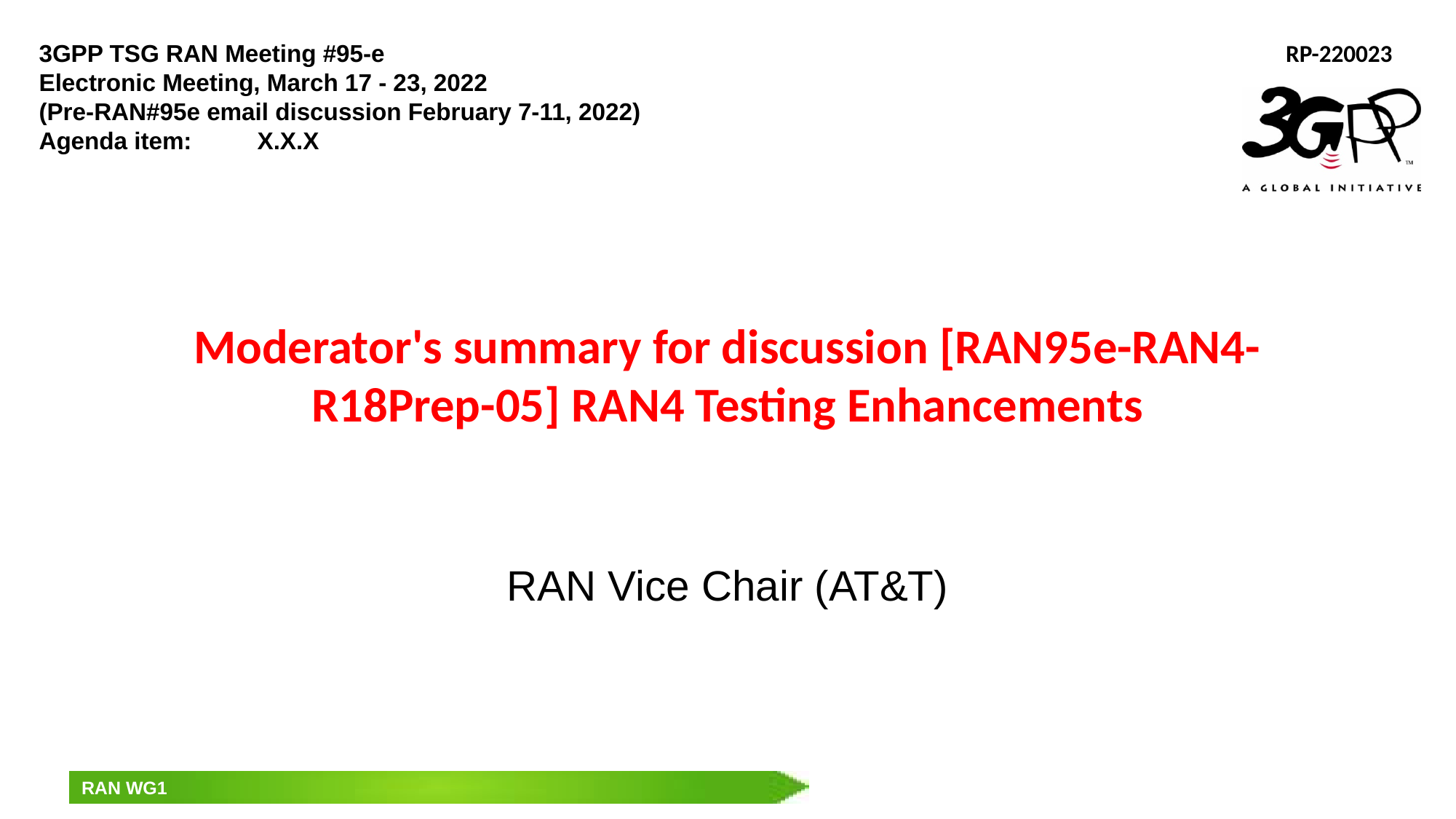

3GPP TSG RAN Meeting #95-e
Electronic Meeting, March 17 - 23, 2022
(Pre-RAN#95e email discussion February 7-11, 2022)
Agenda item:	X.X.X

 RP-220023
# Moderator's summary for discussion [RAN95e-RAN4-R18Prep-05] RAN4 Testing Enhancements
RAN Vice Chair (AT&T)